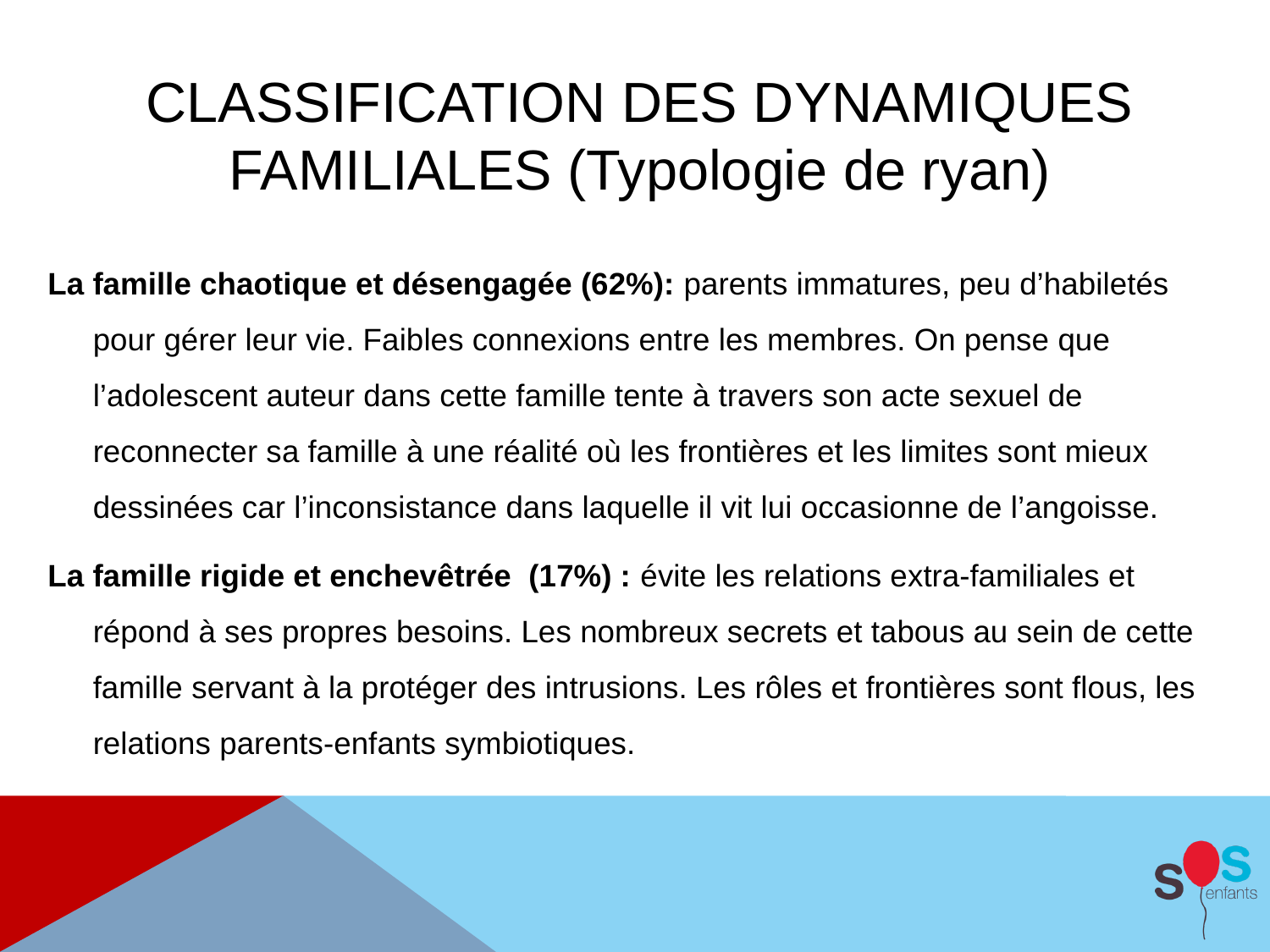

# Classification des dynamiques familiales (Typologie de ryan)
La famille chaotique et désengagée (62%): parents immatures, peu d’habiletés pour gérer leur vie. Faibles connexions entre les membres. On pense que l’adolescent auteur dans cette famille tente à travers son acte sexuel de reconnecter sa famille à une réalité où les frontières et les limites sont mieux dessinées car l’inconsistance dans laquelle il vit lui occasionne de l’angoisse.
La famille rigide et enchevêtrée  (17%) : évite les relations extra-familiales et répond à ses propres besoins. Les nombreux secrets et tabous au sein de cette famille servant à la protéger des intrusions. Les rôles et frontières sont flous, les relations parents-enfants symbiotiques.